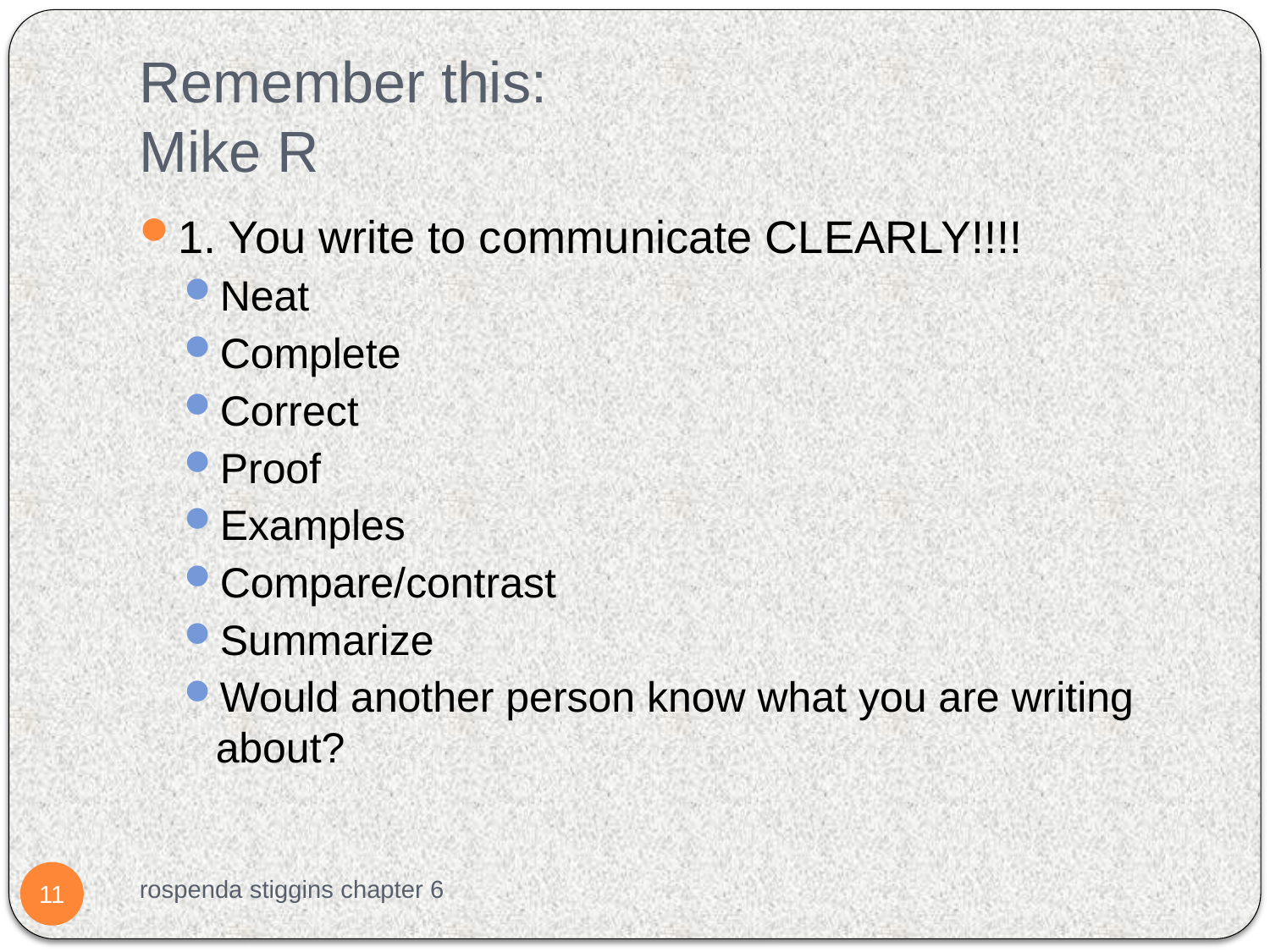

# Remember this: Mike R
1. You write to communicate CLEARLY!!!!
Neat
Complete
Correct
Proof
Examples
Compare/contrast
Summarize
Would another person know what you are writing about?
rospenda stiggins chapter 6
11